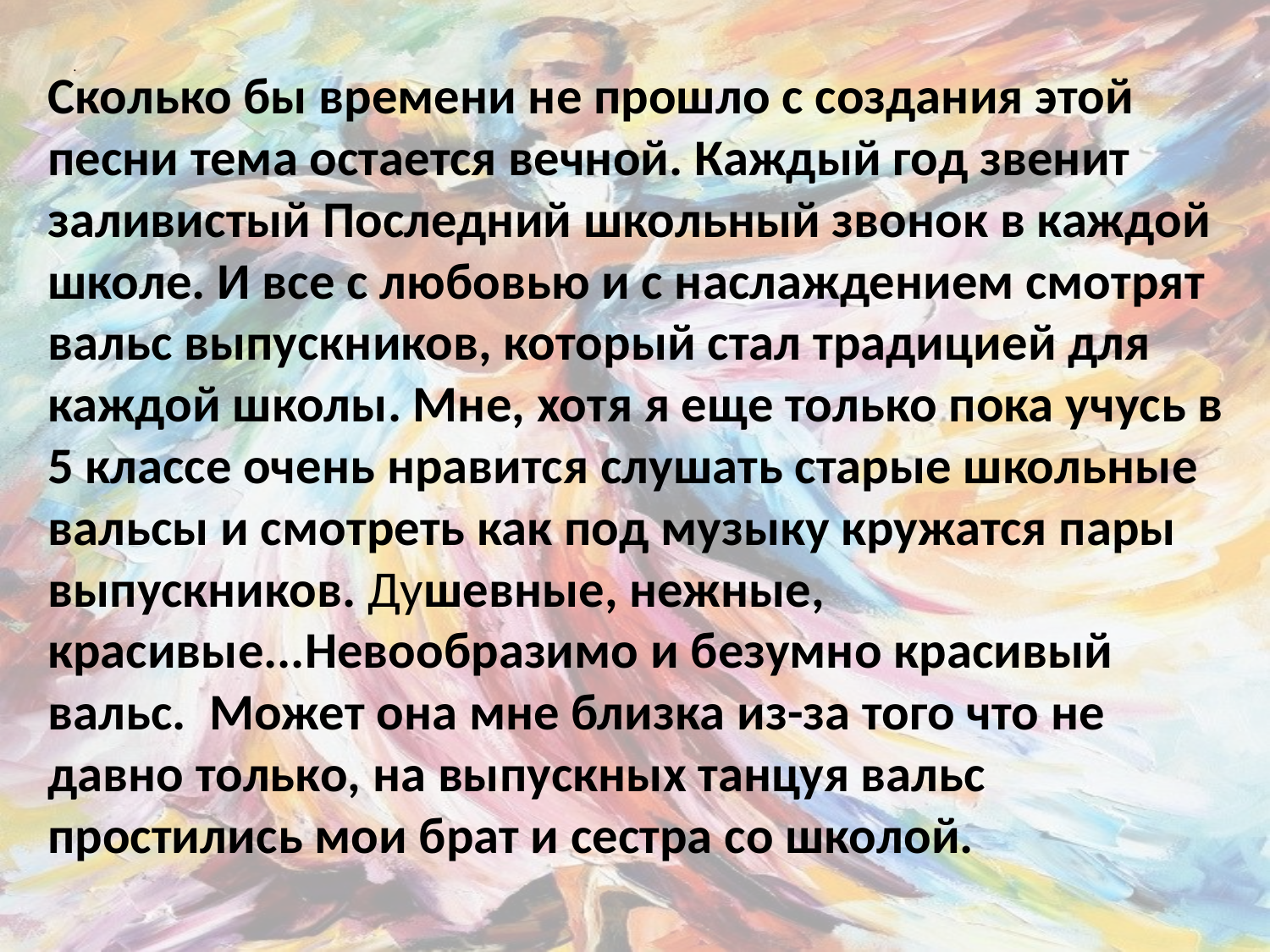

# .
Сколько бы времени не прошло с создания этой песни тема остается вечной. Каждый год звенит заливистый Последний школьный звонок в каждой школе. И все с любовью и с наслаждением смотрят вальс выпускников, который стал традицией для каждой школы. Мне, хотя я еще только пока учусь в 5 классе очень нравится слушать старые школьные вальсы и смотреть как под музыку кружатся пары выпускников. Душевные, нежные, красивые...Невообразимо и безумно красивый вальс.  Может она мне близка из-за того что не давно только, на выпускных танцуя вальс простились мои брат и сестра со школой.